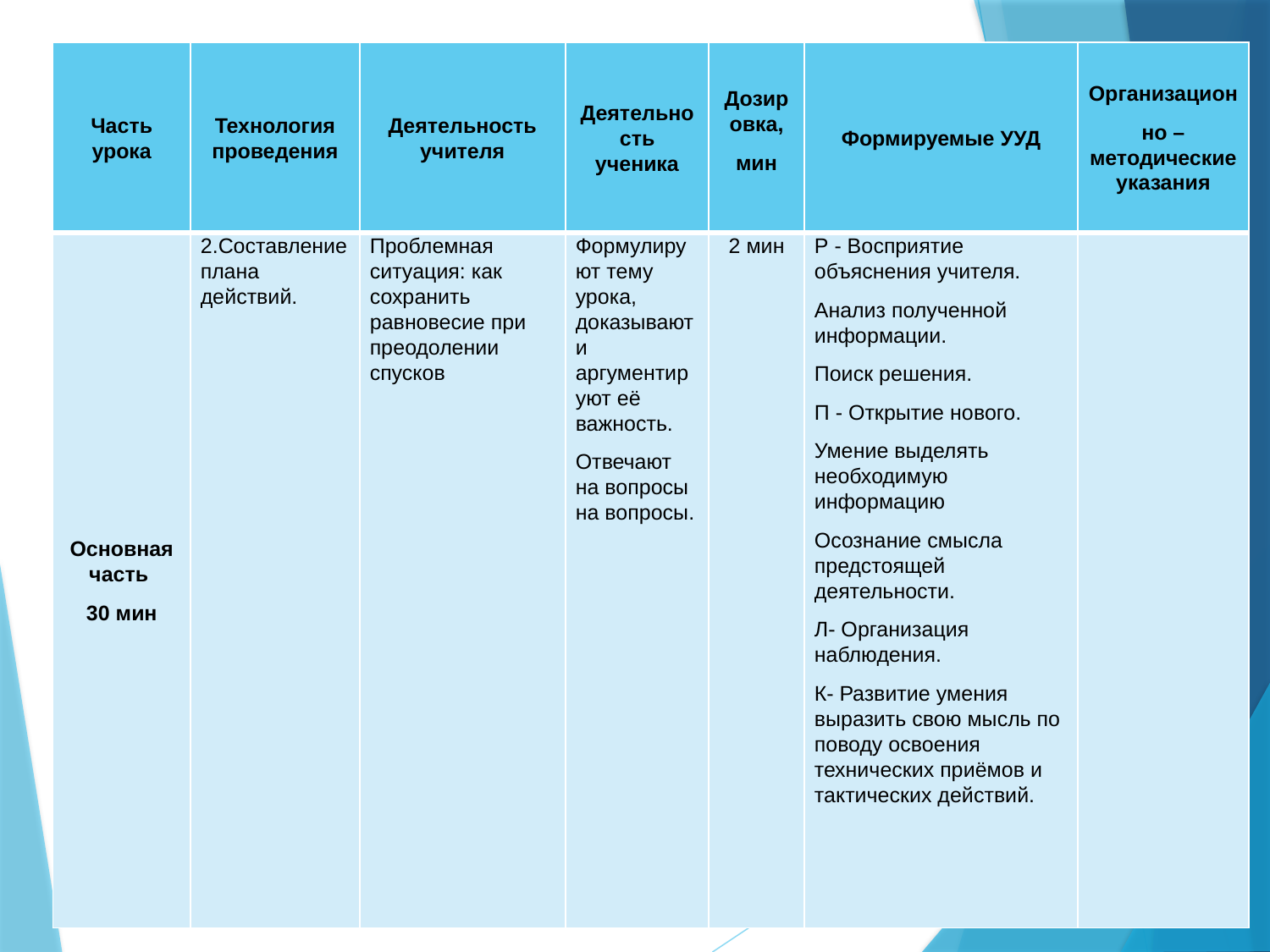

| Часть урока | Технология проведения | Деятельность учителя | Деятельность ученика | Дозировка, мин | Формируемые УУД | Организацион но – методические указания |
| --- | --- | --- | --- | --- | --- | --- |
| Основная часть 30 мин | 2.Составление плана действий. | Проблемная ситуация: как сохранить равновесие при преодолении спусков | Формулируют тему урока, доказывают и аргументируют её важность. Отвечают на вопросы на вопросы. | 2 мин | Р - Восприятие объяснения учителя. Анализ полученной информации. Поиск решения. П - Открытие нового. Умение выделять необходимую информацию Осознание смысла предстоящей деятельности. Л- Организация наблюдения. К- Развитие умения выразить свою мысль по поводу освоения технических приёмов и тактических действий. |  |